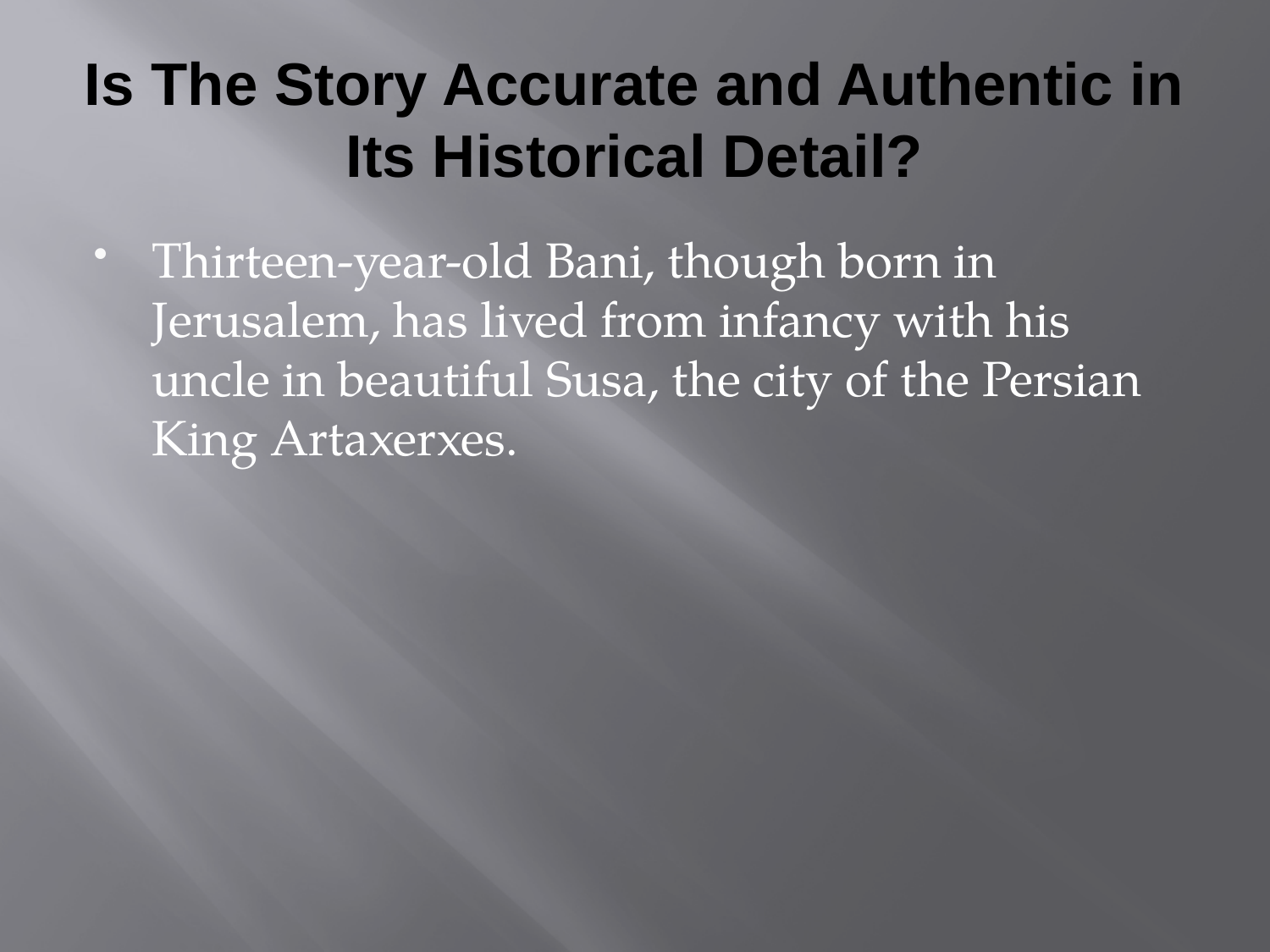

# Is The Story Accurate and Authentic in Its Historical Detail?
Thirteen-year-old Bani, though born in Jerusalem, has lived from infancy with his uncle in beautiful Susa, the city of the Persian King Artaxerxes.